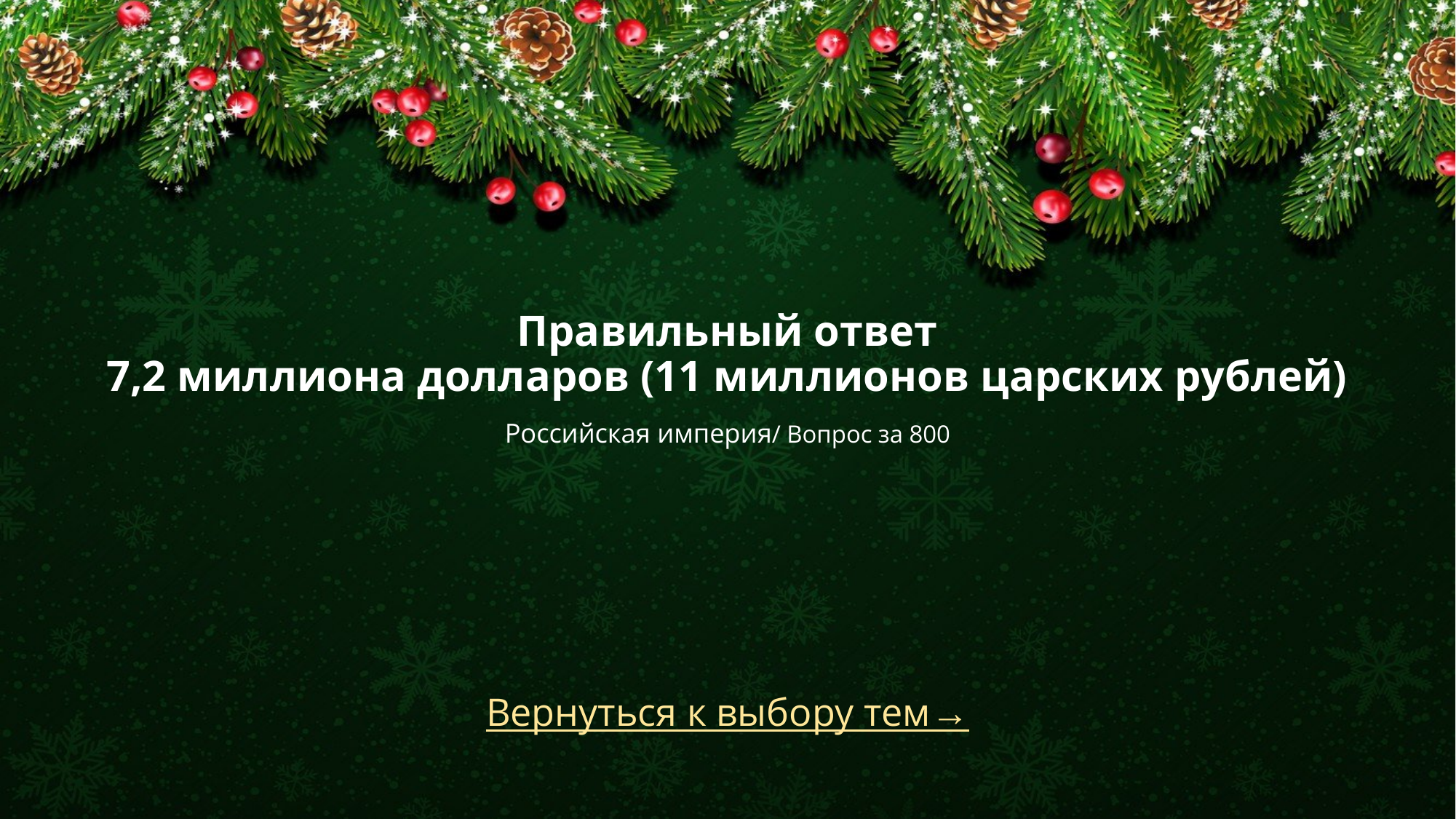

# Правильный ответ 7,2 миллиона долларов (11 миллионов царских рублей) Российская империя/ Вопрос за 800
Вернуться к выбору тем→